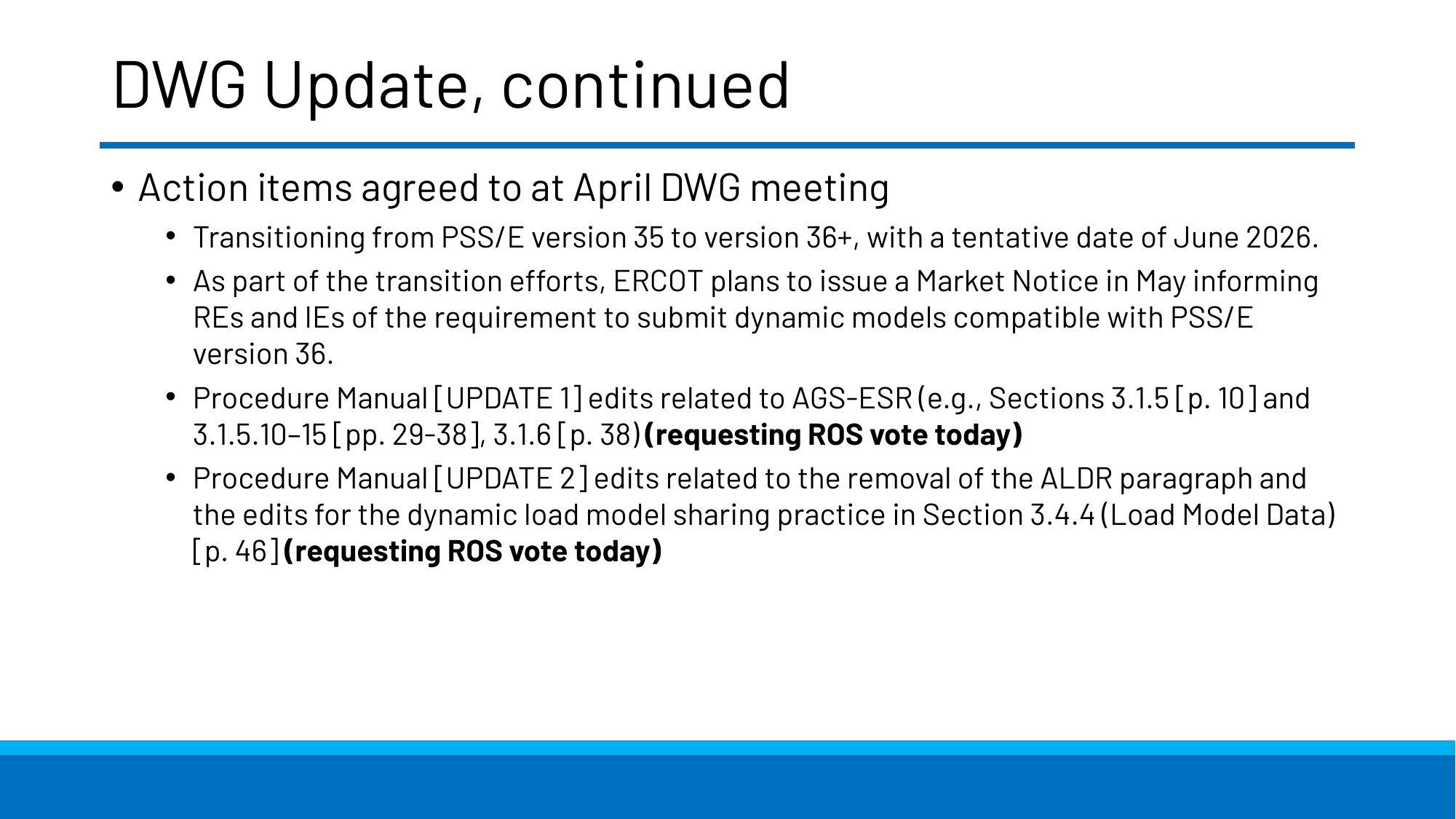

# DWG Update, continued
Action items agreed to at April DWG meeting
Transitioning from PSS/E version 35 to version 36+, with a tentative date of June 2026.
As part of the transition efforts, ERCOT plans to issue a Market Notice in May informing REs and IEs of the requirement to submit dynamic models compatible with PSS/E version 36.
Procedure Manual [UPDATE 1] edits related to AGS-ESR (e.g., Sections 3.1.5 [p. 10] and 3.1.5.10–15 [pp. 29-38], 3.1.6 [p. 38) (requesting ROS vote today)
Procedure Manual [UPDATE 2] edits related to the removal of the ALDR paragraph and the edits for the dynamic load model sharing practice in Section 3.4.4 (Load Model Data) [p. 46] (requesting ROS vote today)